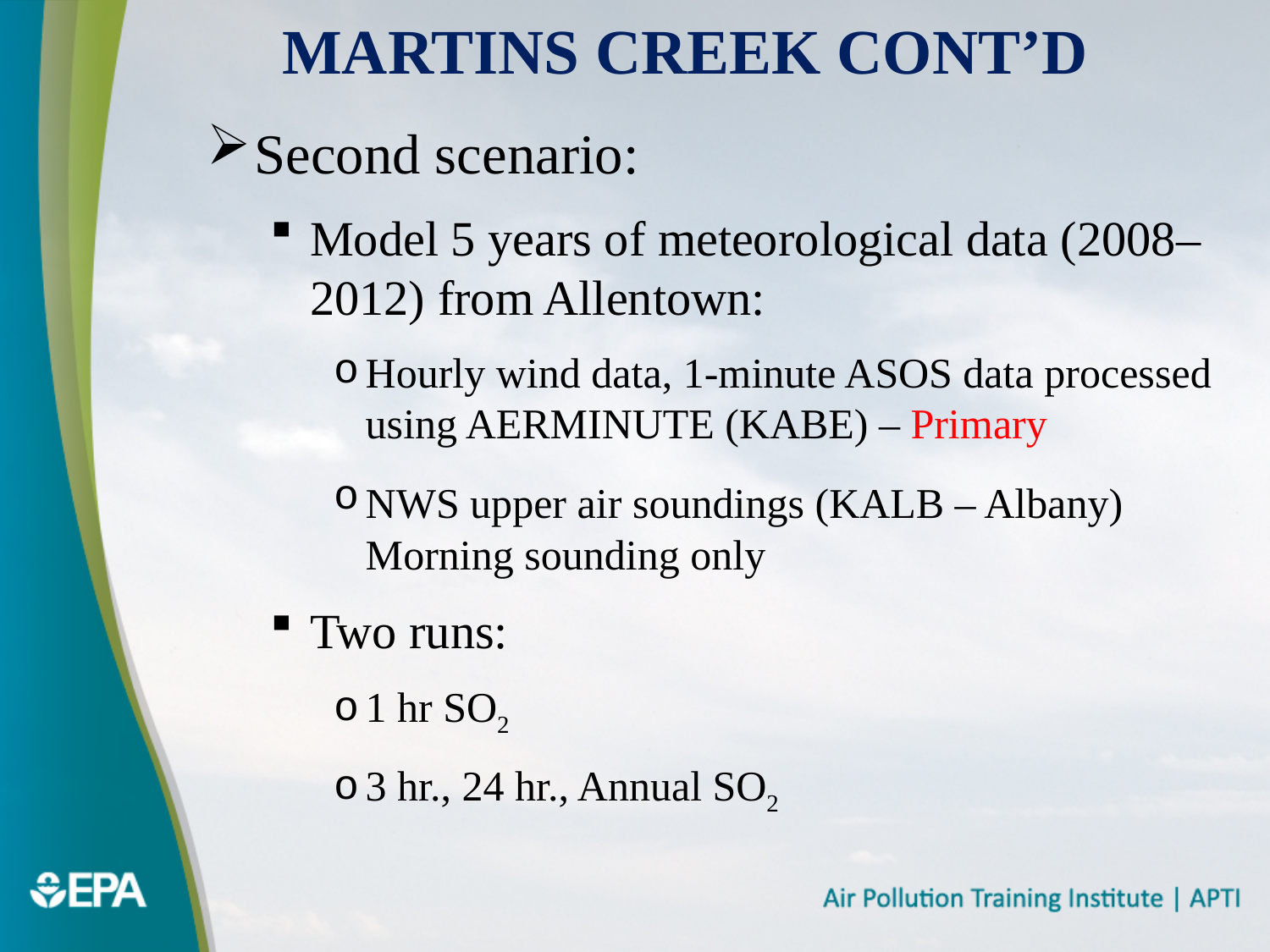

# Martins Creek Cont’d
Second scenario:
Model 5 years of meteorological data (2008–2012) from Allentown:
Hourly wind data, 1-minute ASOS data processed using AERMINUTE (KABE) – Primary
NWS upper air soundings (KALB – Albany) Morning sounding only
Two runs:
1 hr SO2
3 hr., 24 hr., Annual SO2